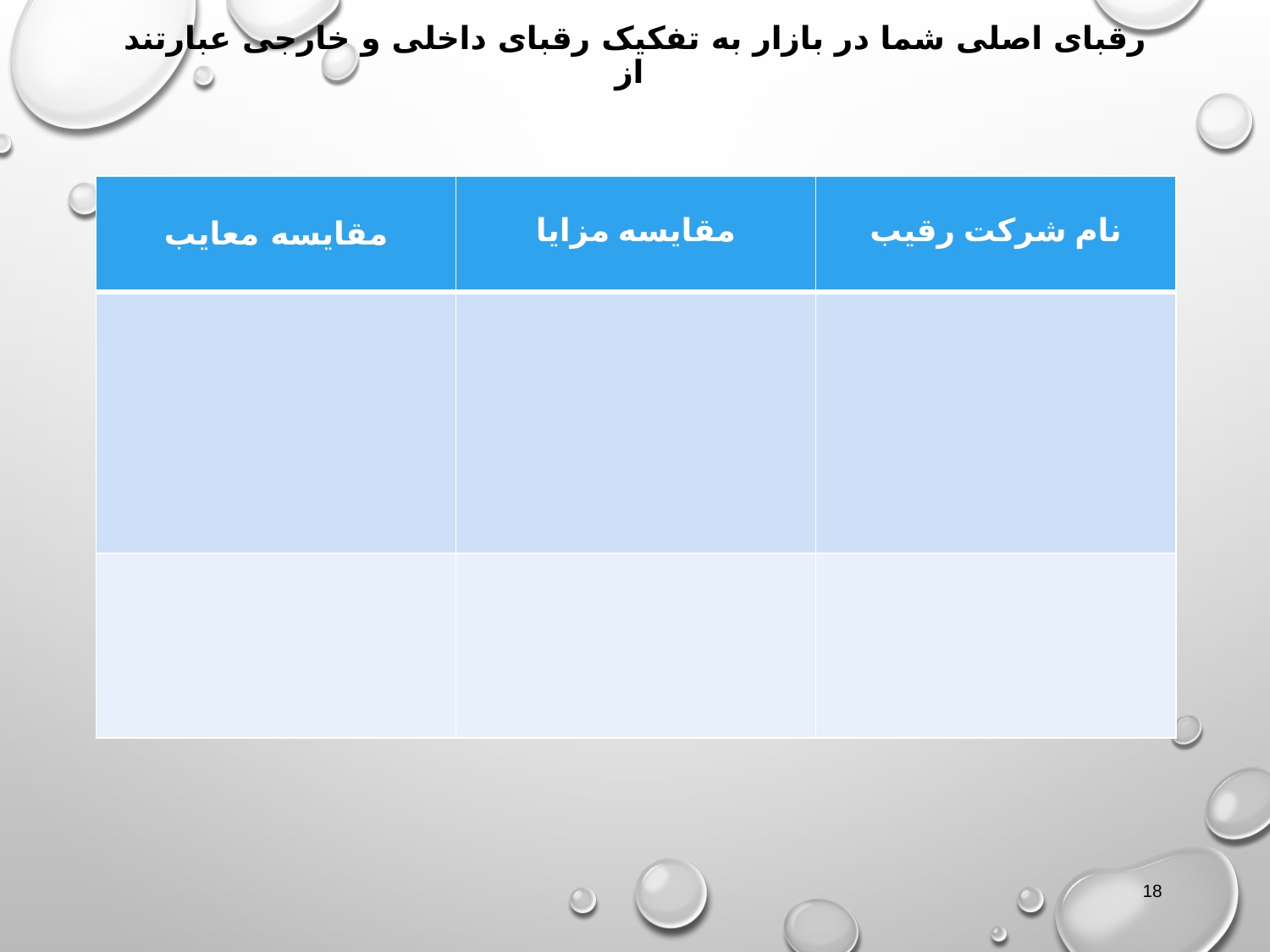

# رقبای اصلی شما در بازار به تفکیک رقبای داخلی و خارجی عبارتند از
| مقایسه معایب | مقایسه مزایا | نام شرکت رقیب |
| --- | --- | --- |
|  |  |  |
|  |  |  |
18